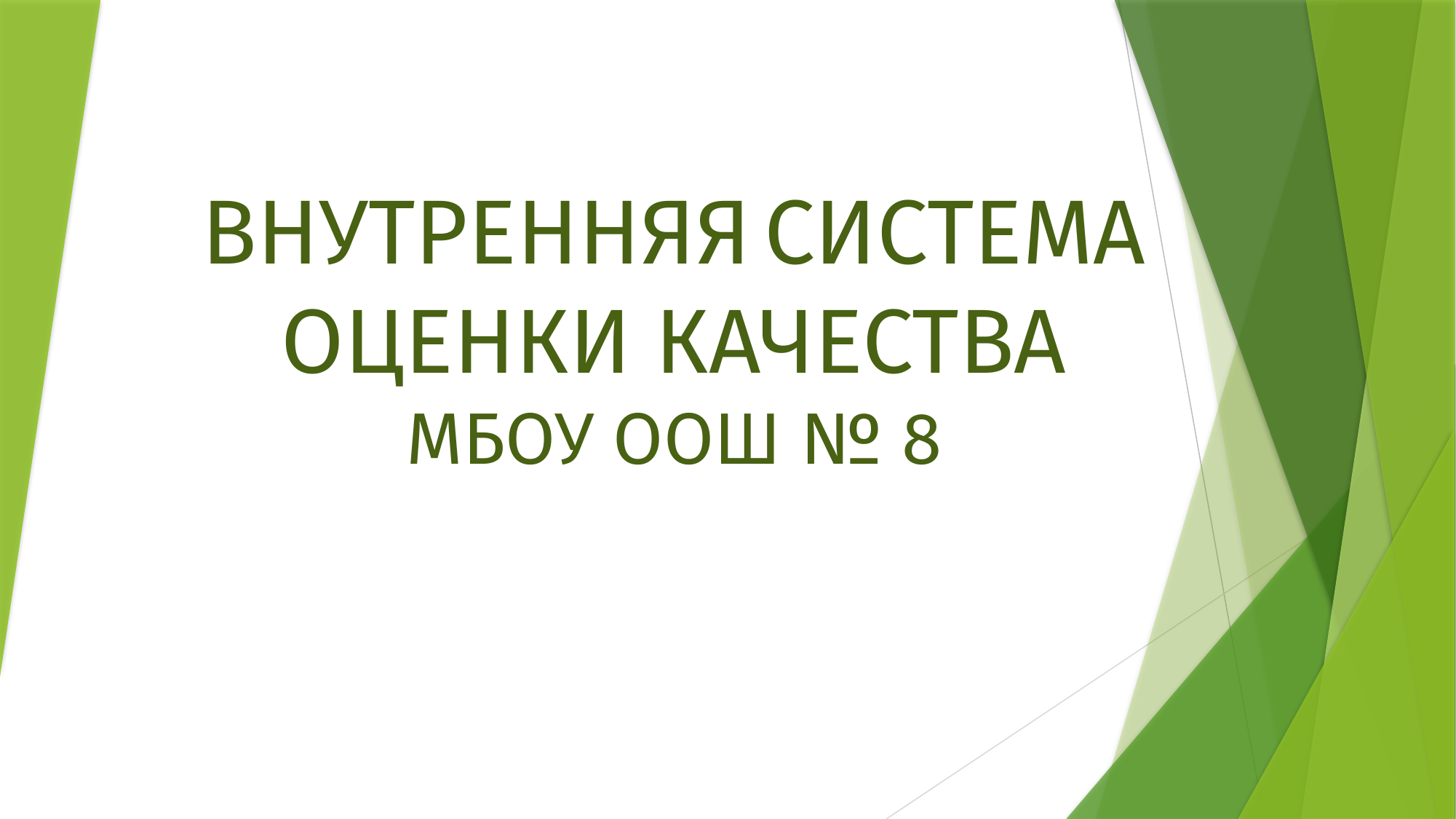

# ВНУТРЕННЯЯ СИСТЕМА ОЦЕНКИ КАЧЕСТВА МБОУ ООШ № 8